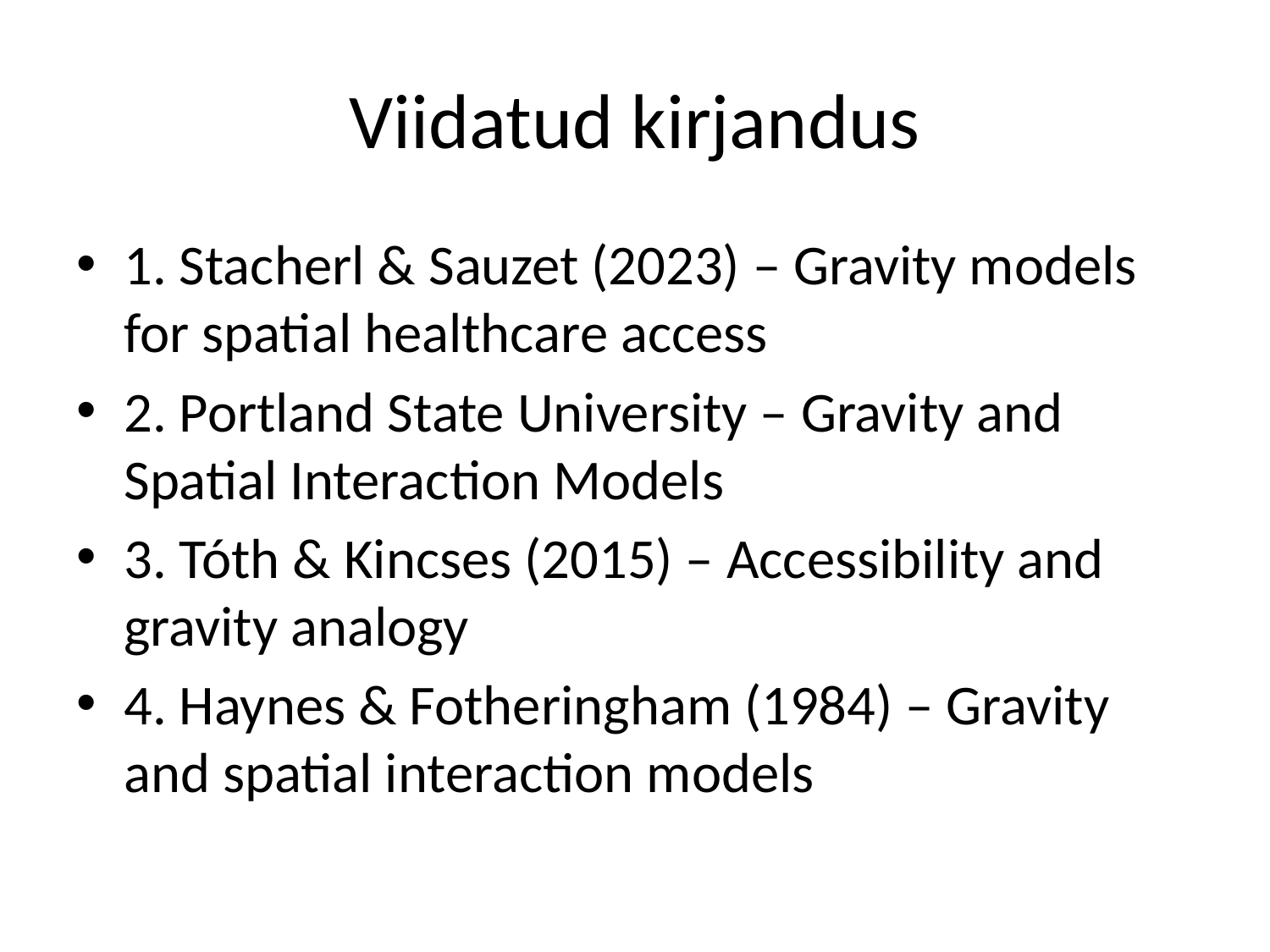

# Viidatud kirjandus
1. Stacherl & Sauzet (2023) – Gravity models for spatial healthcare access
2. Portland State University – Gravity and Spatial Interaction Models
3. Tóth & Kincses (2015) – Accessibility and gravity analogy
4. Haynes & Fotheringham (1984) – Gravity and spatial interaction models